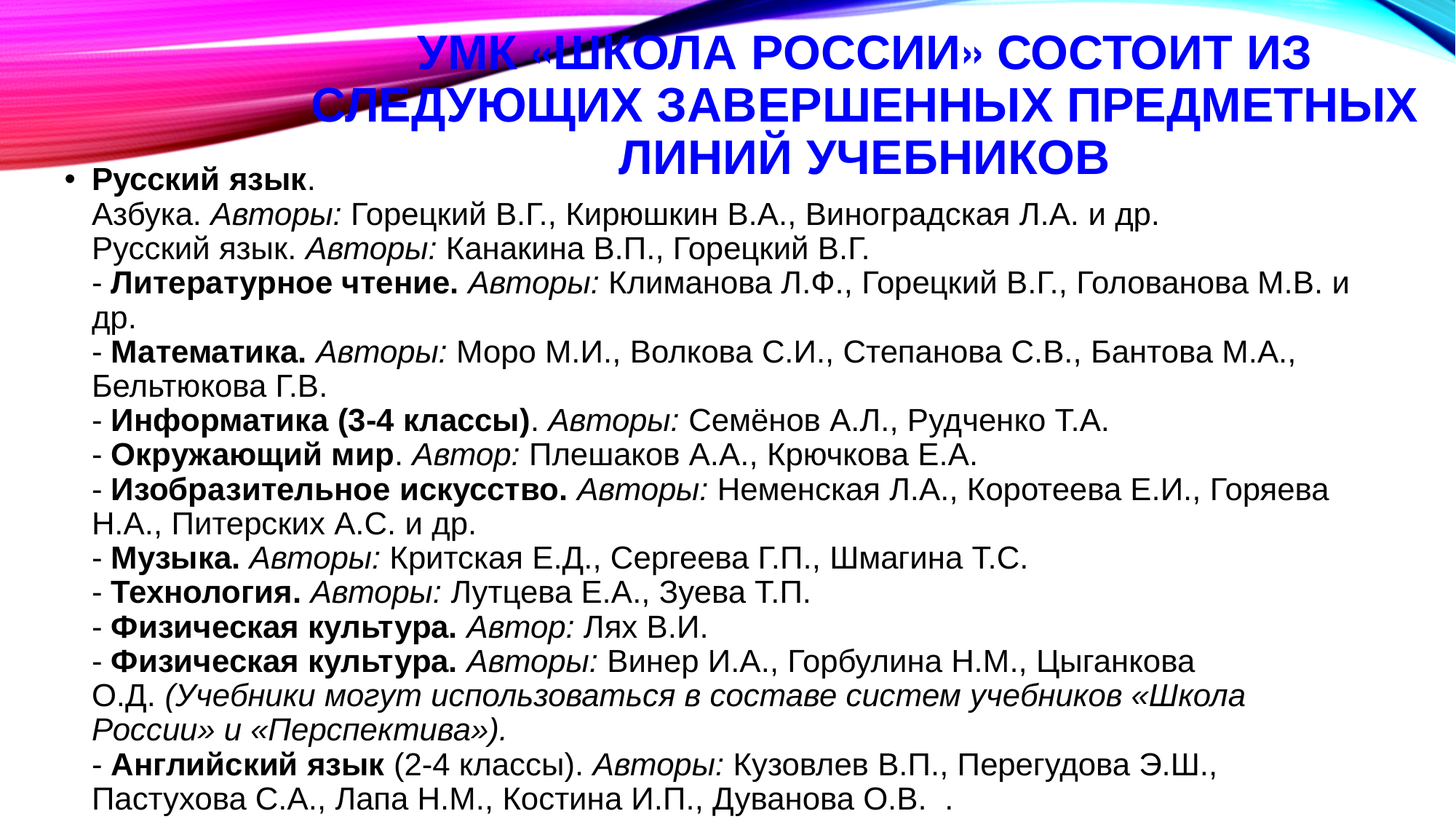

# УМК «Школа России» состоит из следующих завершенных предметных линий учебников
Русский язык. 
Азбука. Авторы: Горецкий В.Г., Кирюшкин В.А., Виноградская Л.А. и др.
Русский язык. Авторы: Канакина В.П., Горецкий В.Г. 
- Литературное чтение. Авторы: Климанова Л.Ф., Горецкий В.Г., Голованова М.В. и др. 
- Математика. Авторы: Моро М.И., Волкова С.И., Степанова С.В., Бантова М.А., Бельтюкова Г.В.  
- Информатика (3-4 классы). Авторы: Семёнов А.Л., Рудченко Т.А.  
- Окружающий мир. Автор: Плешаков А.А., Крючкова Е.А.
- Изобразительное искусство. Авторы: Неменская Л.А., Коротеева Е.И., Горяева Н.А., Питерских А.С. и др. 
- Музыка. Авторы: Критская Е.Д., Сергеева Г.П., Шмагина Т.С.  
- Технология. Авторы: Лутцева Е.А., Зуева Т.П.
- Физическая культура. Автор: Лях В.И.
- Физическая культура. Авторы: Винер И.А., Горбулина Н.М., Цыганкова О.Д. (Учебники могут использоваться в составе систем учебников «Школа России» и «Перспектива»). 
- Английский язык (2-4 классы). Авторы: Кузовлев В.П., Перегудова Э.Ш., Пастухова С.А., Лапа Н.М., Костина И.П., Дуванова О.В.  .